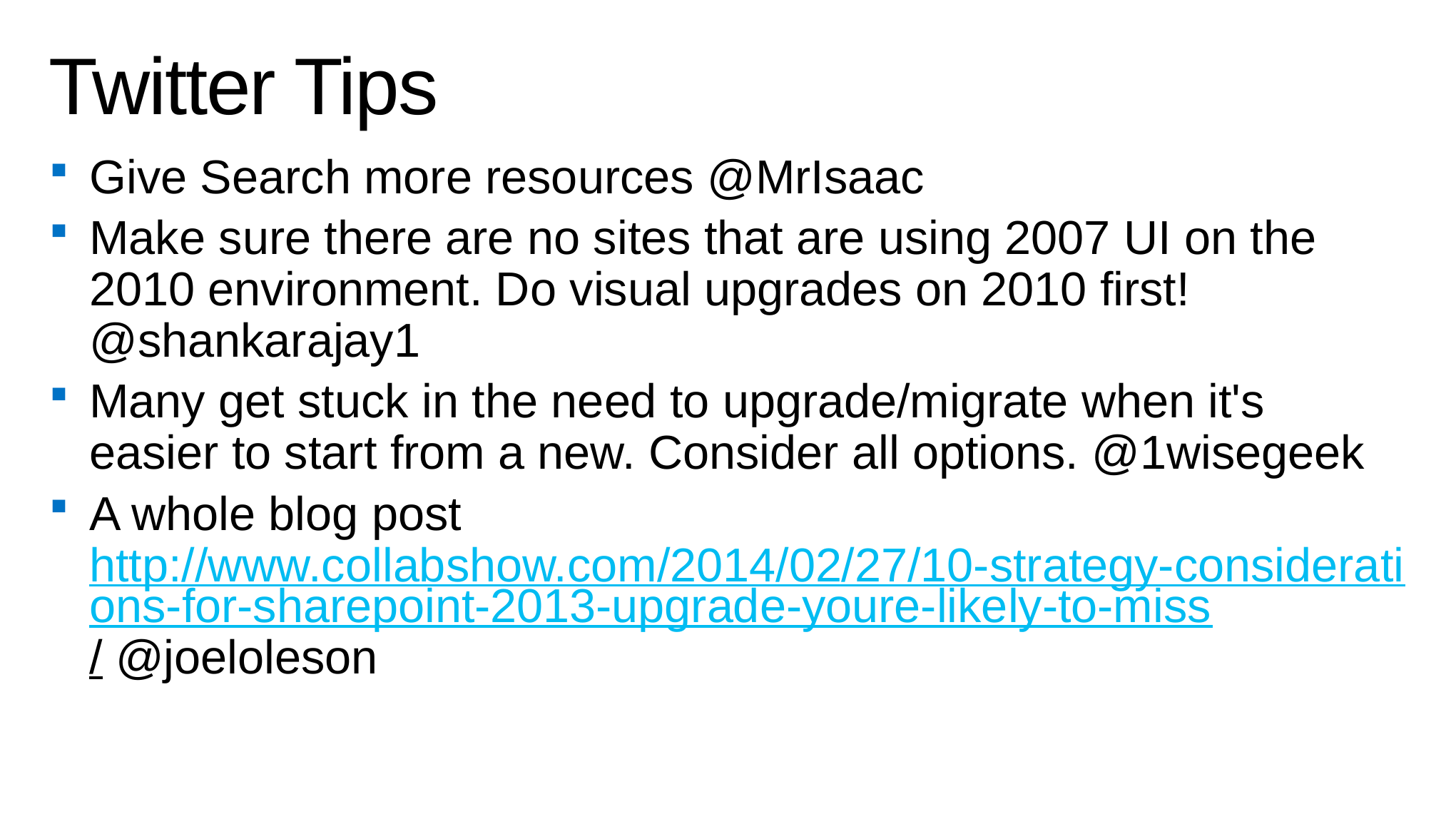

# Twitter Tips
Give Search more resources @MrIsaac
Make sure there are no sites that are using 2007 UI on the 2010 environment. Do visual upgrades on 2010 first! @shankarajay1
Many get stuck in the need to upgrade/migrate when it's easier to start from a new. Consider all options. @1wisegeek
A whole blog post http://www.collabshow.com/2014/02/27/10-strategy-considerations-for-sharepoint-2013-upgrade-youre-likely-to-miss/ @joeloleson